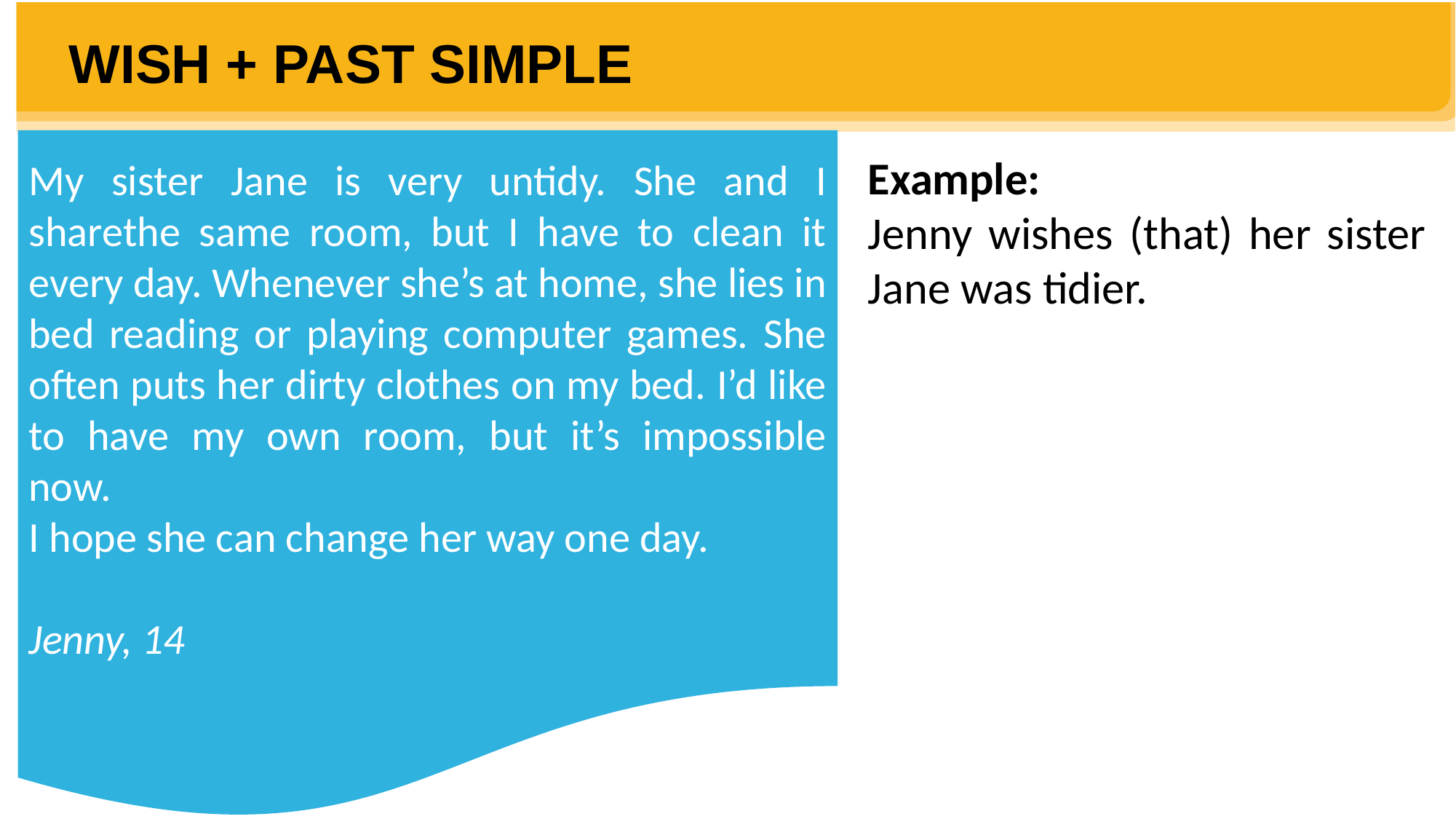

WISH + PAST SIMPLE
My sister Jane is very untidy. She and I sharethe same room, but I have to clean it every day. Whenever she’s at home, she lies in bed reading or playing computer games. She often puts her dirty clothes on my bed. I’d like to have my own room, but it’s impossible now.
I hope she can change her way one day.

Jenny, 14
Example:
Jenny wishes (that) her sister Jane was tidier.

1. Jenny wishes (that) she didn’t have to share the room with her sister.
2. Jenny wishes (that) she didn’t have to clean the room every day.
3. She wishes (that) her sister Jane didn’t lie in bed reading or playing computer games.
4. She wishes (that) her sister Jane didn’t put dirty clothes on her bed.
5. She wishes (that) she had her own room.